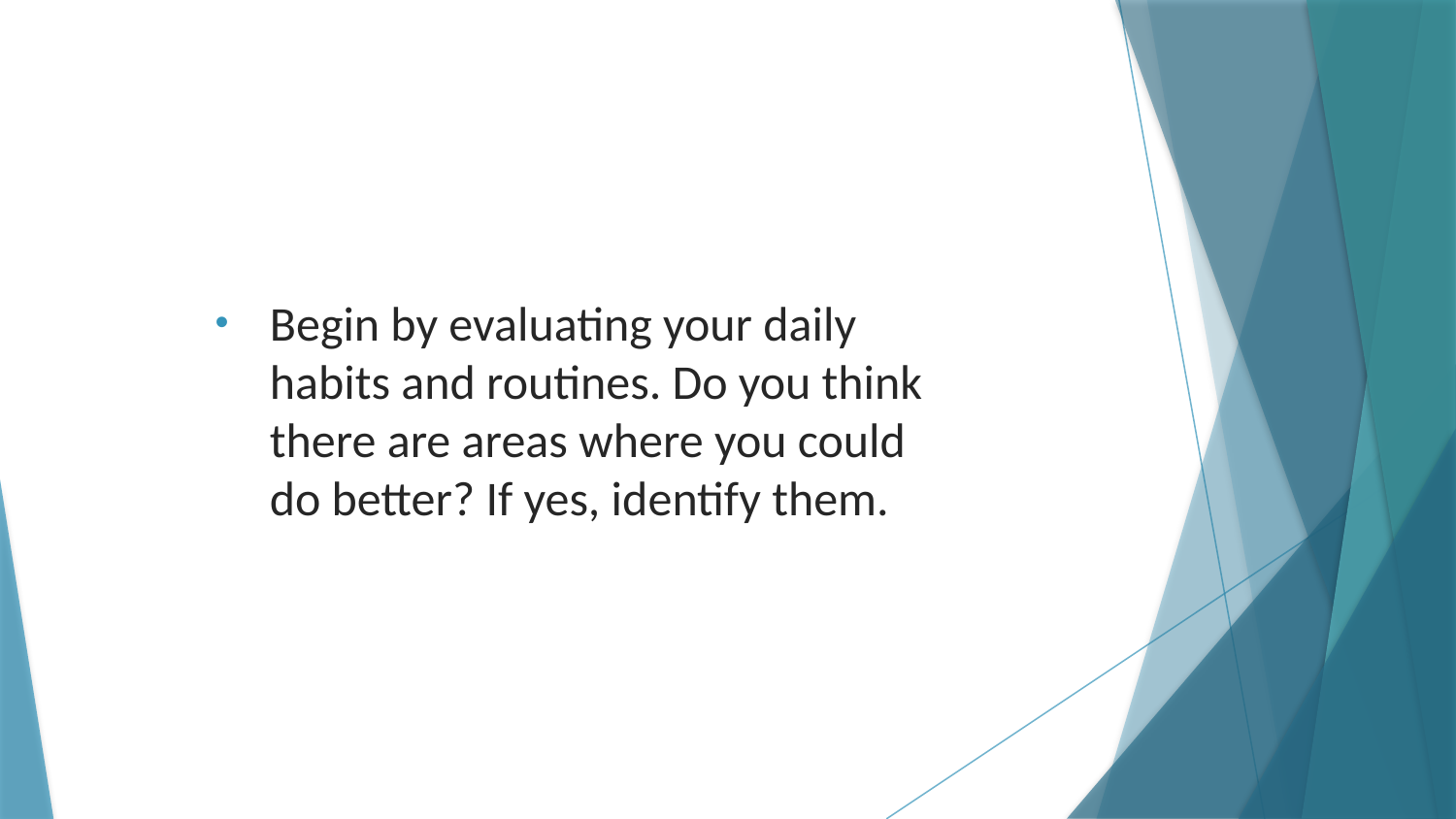

Begin by evaluating your daily habits and routines. Do you think there are areas where you could do better? If yes, identify them.